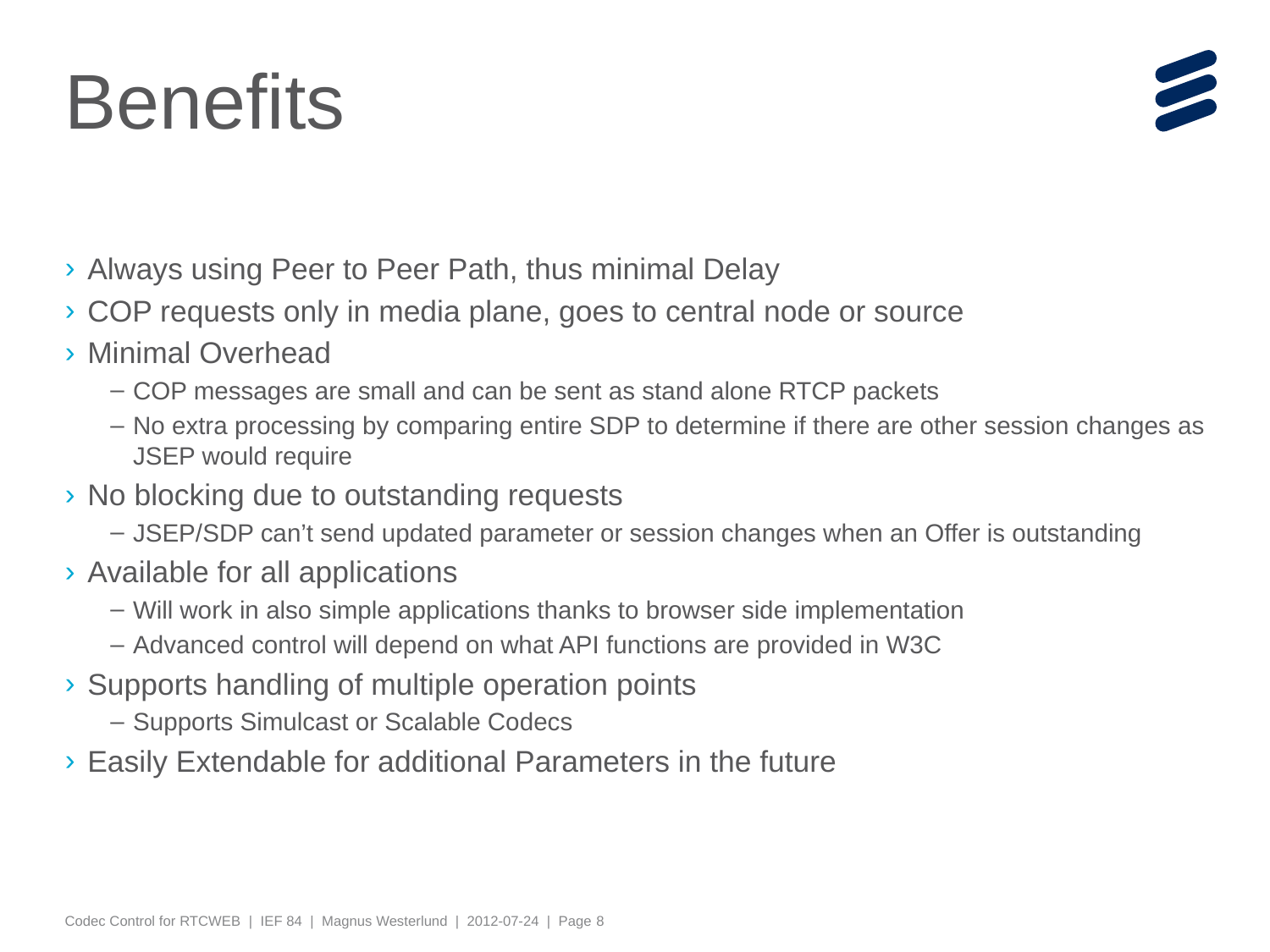

# Benefits
Always using Peer to Peer Path, thus minimal Delay
COP requests only in media plane, goes to central node or source
Minimal Overhead
COP messages are small and can be sent as stand alone RTCP packets
No extra processing by comparing entire SDP to determine if there are other session changes as JSEP would require
No blocking due to outstanding requests
JSEP/SDP can’t send updated parameter or session changes when an Offer is outstanding
Available for all applications
Will work in also simple applications thanks to browser side implementation
Advanced control will depend on what API functions are provided in W3C
Supports handling of multiple operation points
Supports Simulcast or Scalable Codecs
Easily Extendable for additional Parameters in the future